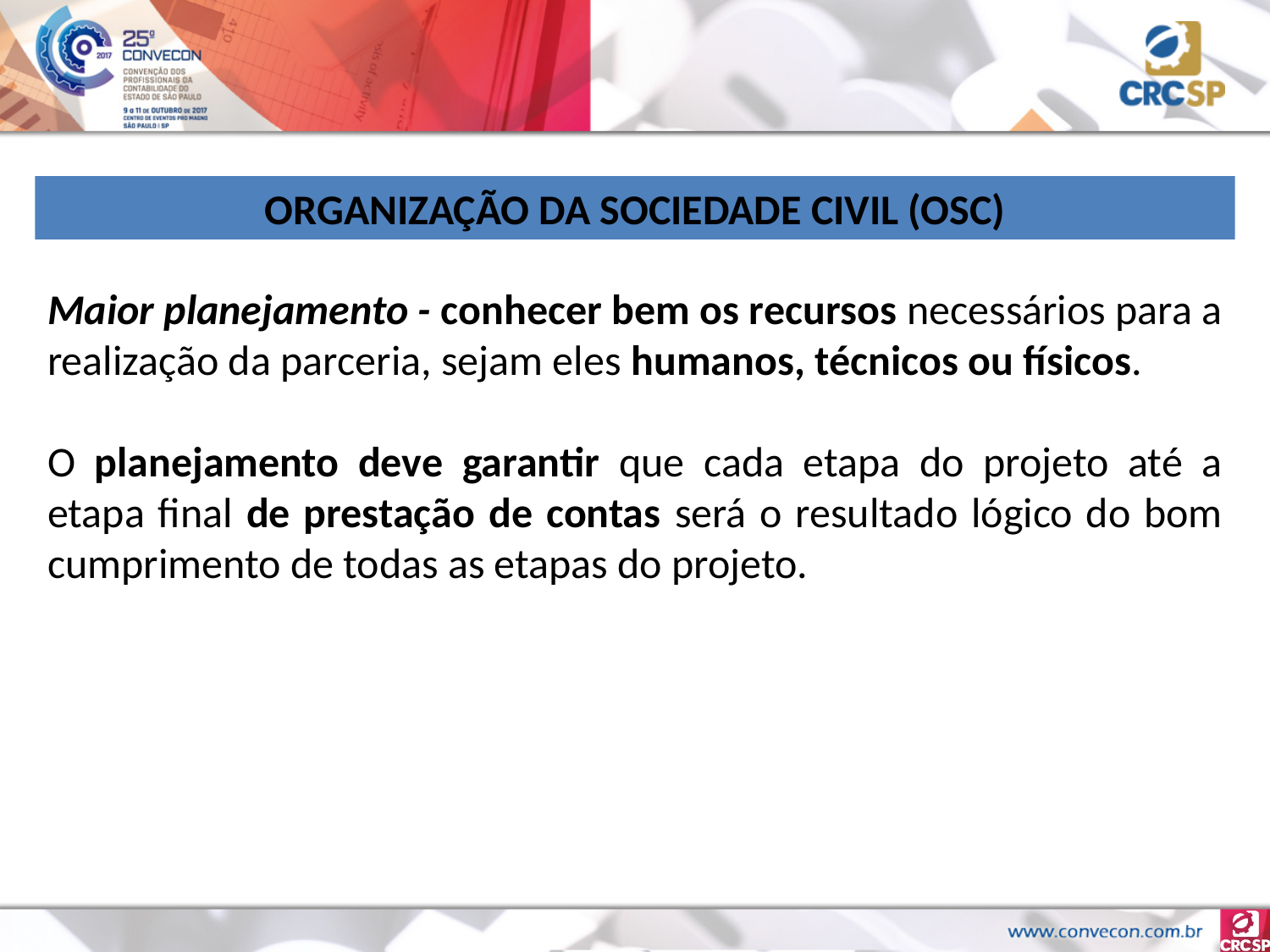

ORGANIZAÇÃO DA SOCIEDADE CIVIL (OSC)
Maior planejamento - conhecer bem os recursos necessários para a realização da parceria, sejam eles humanos, técnicos ou físicos.

O planejamento deve garantir que cada etapa do projeto até a etapa final de prestação de contas será o resultado lógico do bom cumprimento de todas as etapas do projeto.